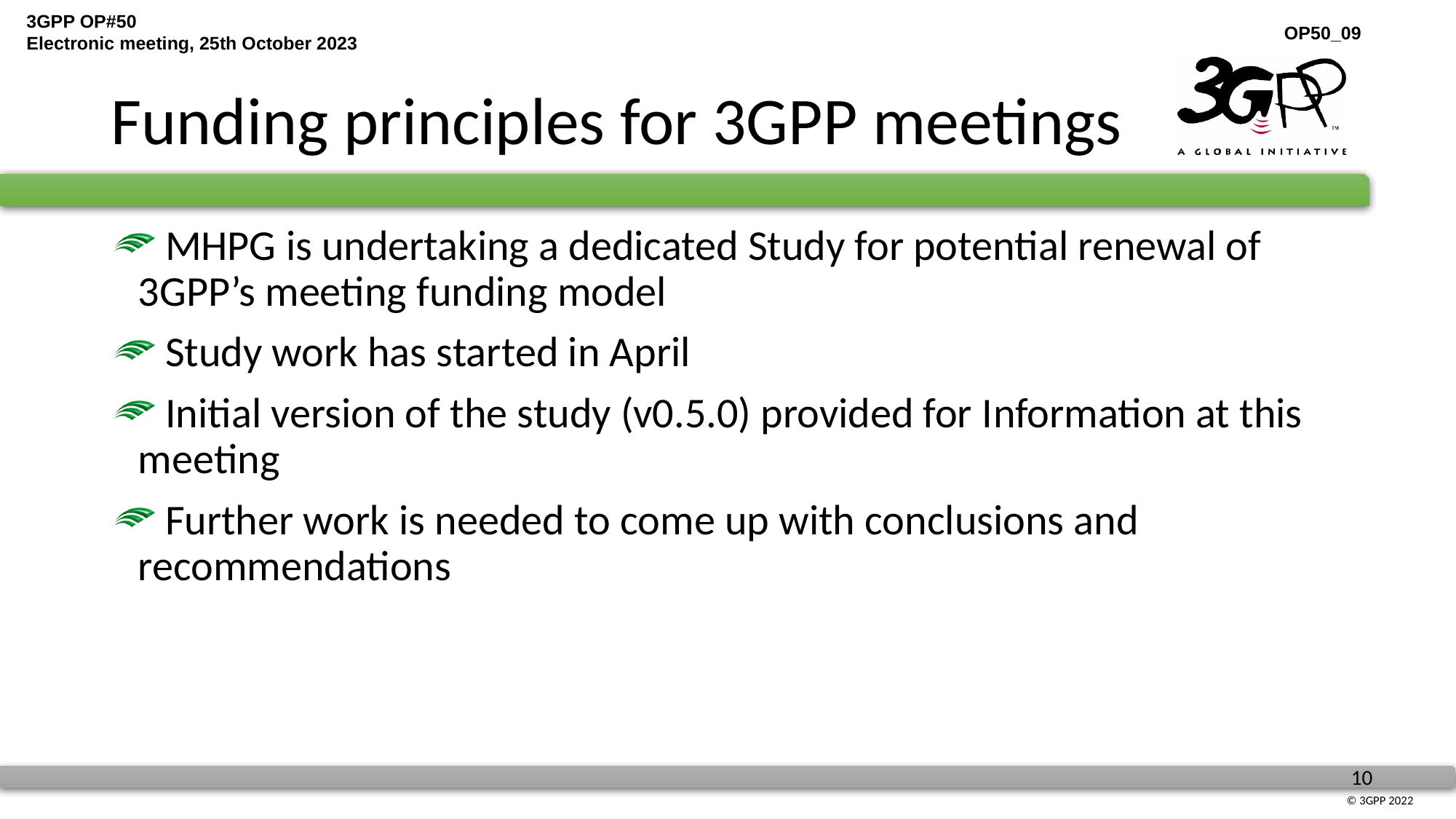

# Funding principles for 3GPP meetings
 MHPG is undertaking a dedicated Study for potential renewal of 3GPP’s meeting funding model
 Study work has started in April
 Initial version of the study (v0.5.0) provided for Information at this meeting
 Further work is needed to come up with conclusions and recommendations